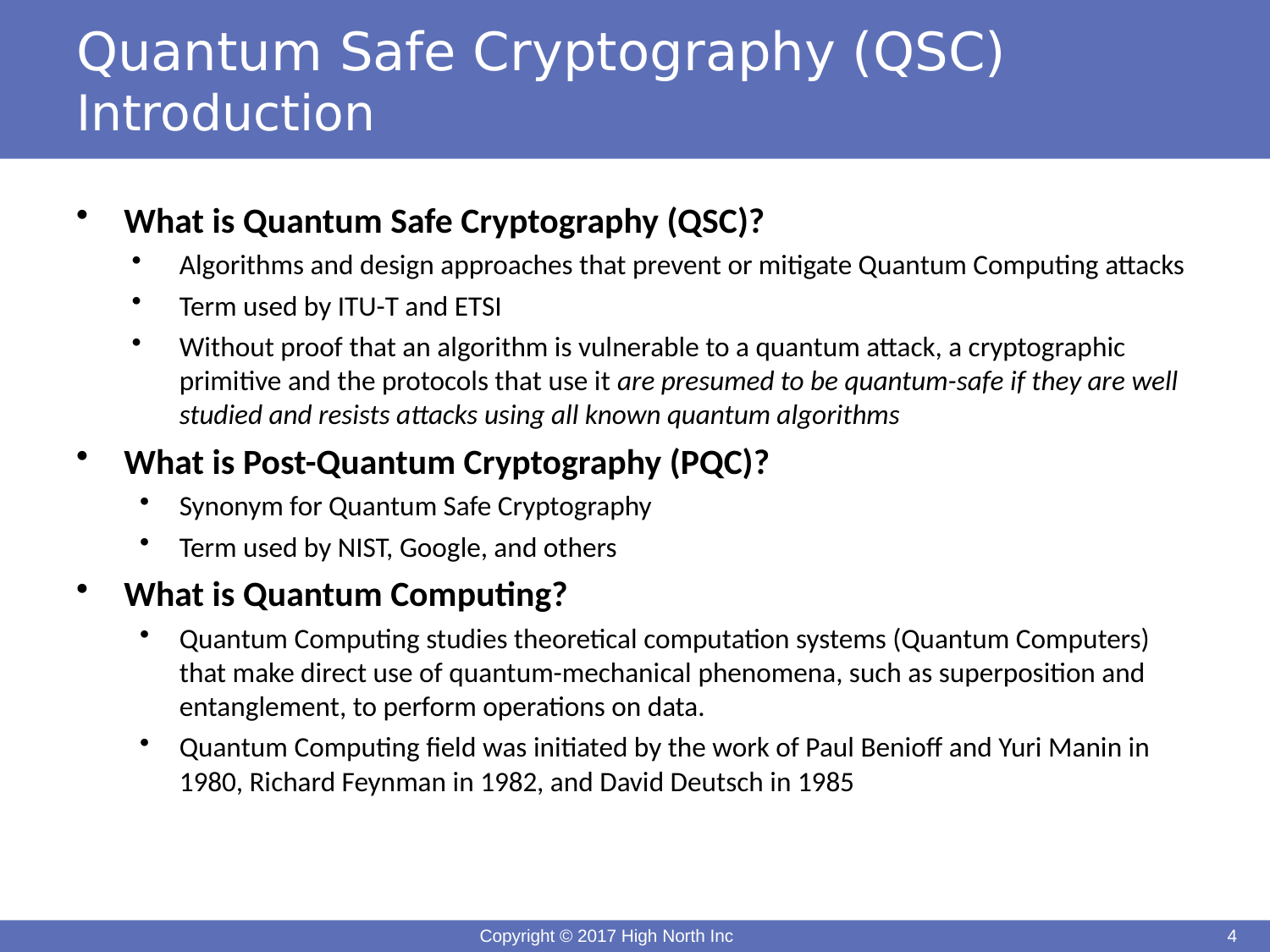

# Quantum Safe Cryptography (QSC) Introduction

What is Quantum Safe Cryptography (QSC)?
Algorithms and design approaches that prevent or mitigate Quantum Computing attacks
Term used by ITU-T and ETSI
Without proof that an algorithm is vulnerable to a quantum attack, a cryptographic primitive and the protocols that use it are presumed to be quantum-safe if they are well studied and resists attacks using all known quantum algorithms
What is Post-Quantum Cryptography (PQC)?
Synonym for Quantum Safe Cryptography
Term used by NIST, Google, and others
What is Quantum Computing?
Quantum Computing studies theoretical computation systems (Quantum Computers) that make direct use of quantum-mechanical phenomena, such as superposition and entanglement, to perform operations on data.
Quantum Computing field was initiated by the work of Paul Benioff and Yuri Manin in 1980, Richard Feynman in 1982, and David Deutsch in 1985

Copyright © 2017 High North Inc
4